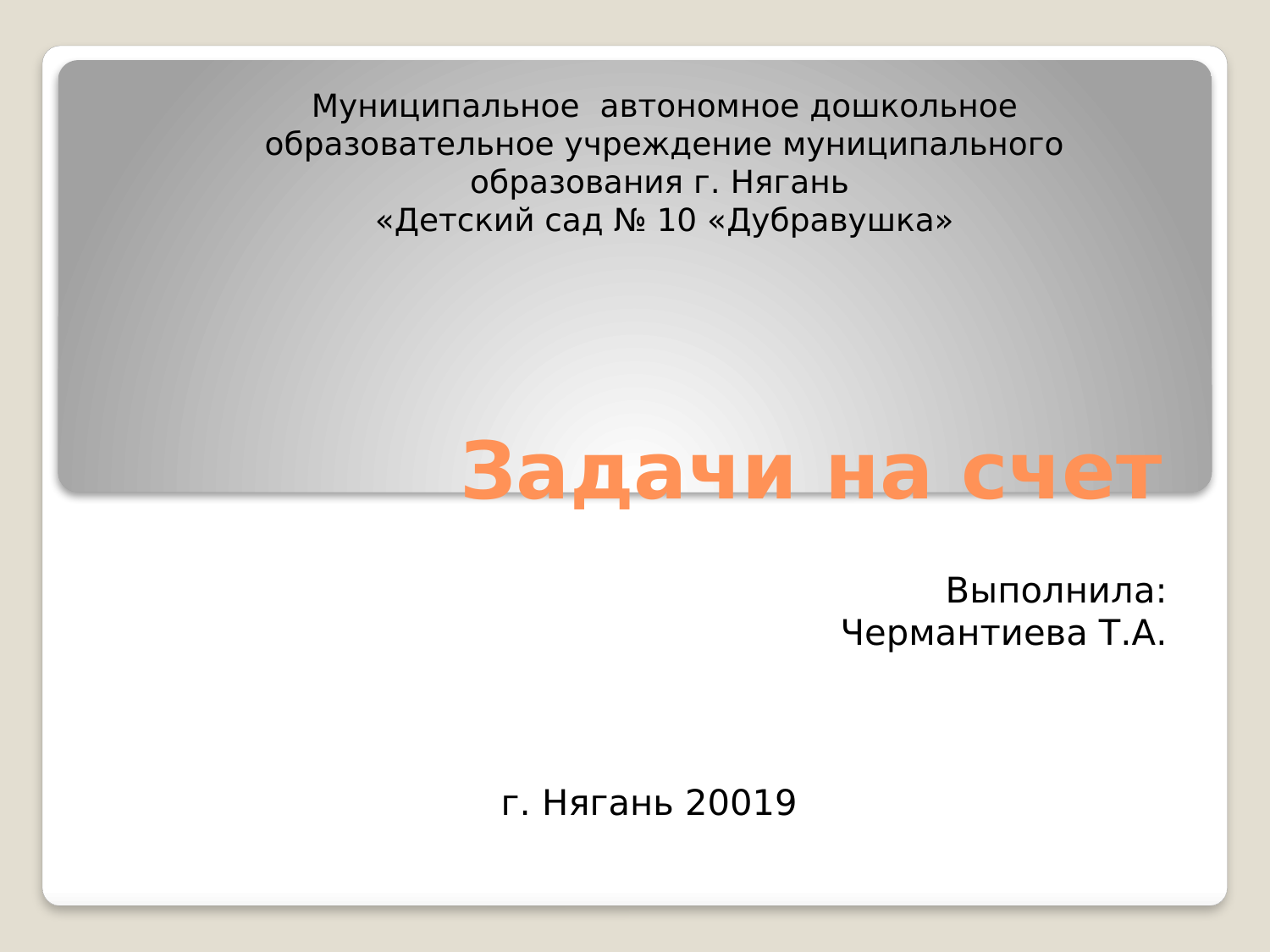

Муниципальное  автономное дошкольное образовательное учреждение муниципального образования г. Нягань
«Детский сад № 10 «Дубравушка»
# Задачи на счет

Выполнила:
Чермантиева Т.А.

г. Нягань 20019